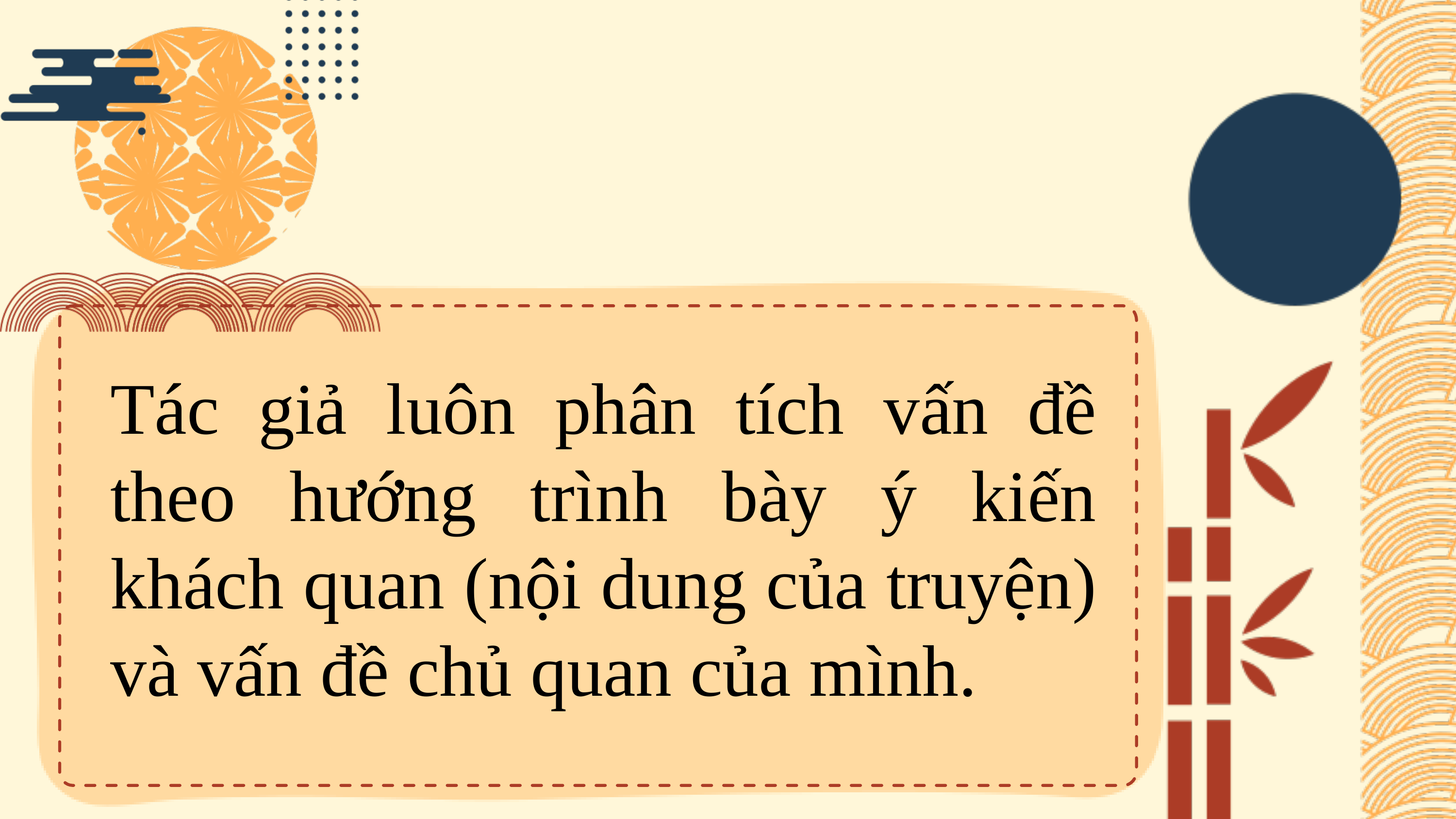

Tác giả luôn phân tích vấn đề theo hướng trình bày ý kiến khách quan (nội dung của truyện) và vấn đề chủ quan của mình.